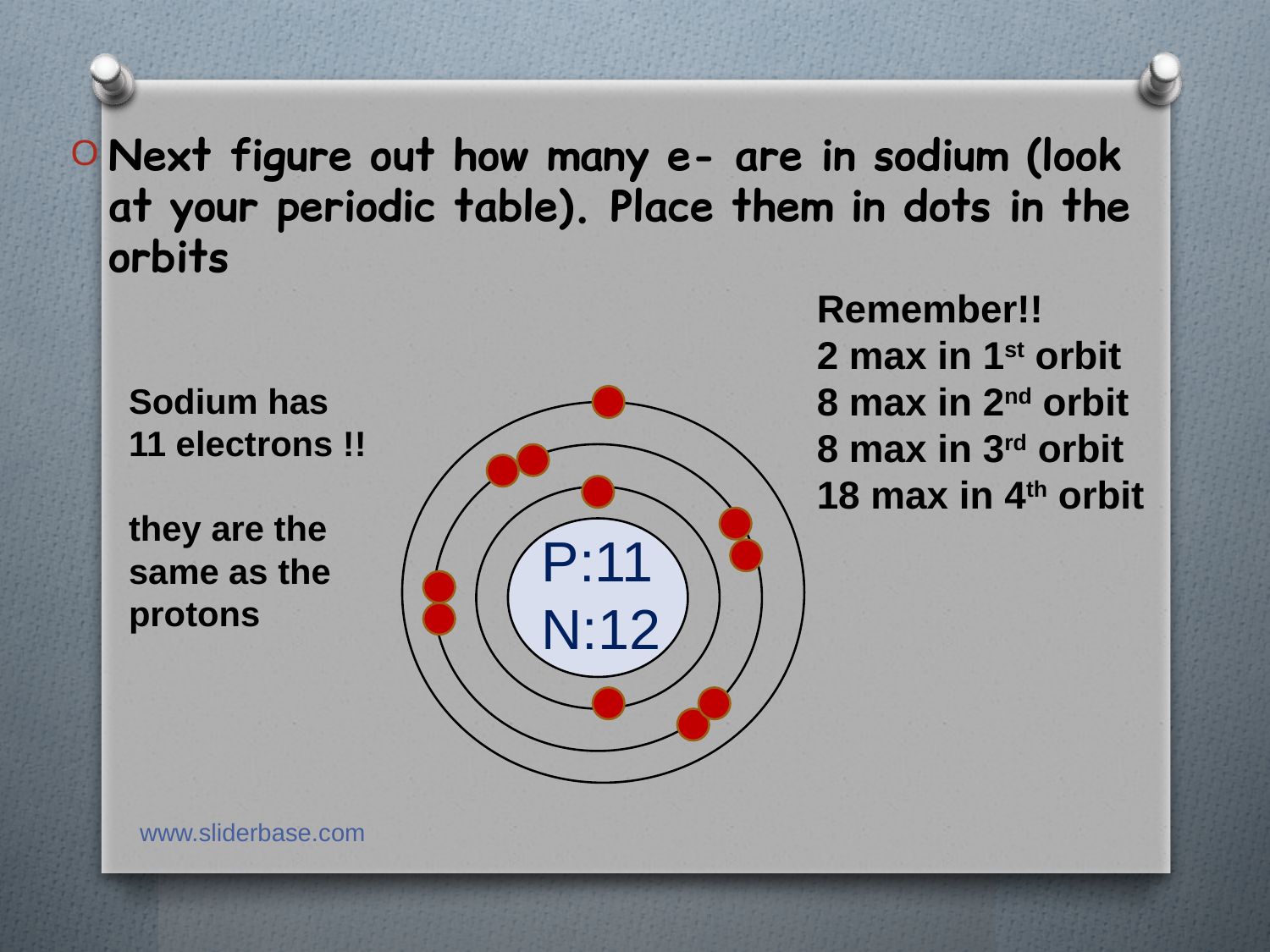

Next figure out how many e- are in sodium (look at your periodic table). Place them in dots in the orbits

Remember!!
2 max in 1st orbit
8 max in 2nd orbit
8 max in 3rd orbit
18 max in 4th orbit
Sodium has 11 electrons !!

they are the same as the protons

P:11
N:12

www.sliderbase.com